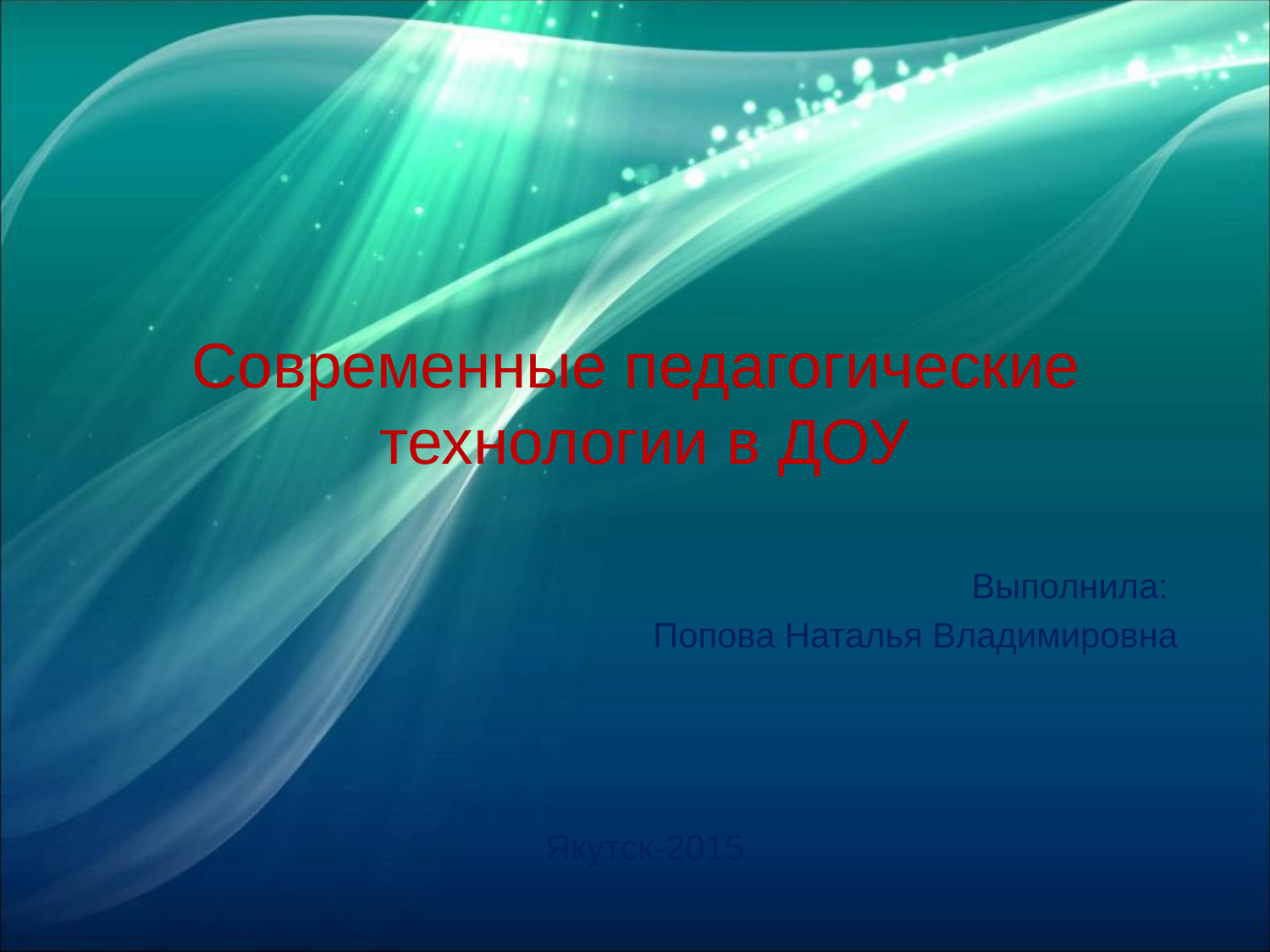

#

Современные педагогические
технологии в ДОУ

Выполнила:
Попова Наталья Владимировна

Якутск-2015